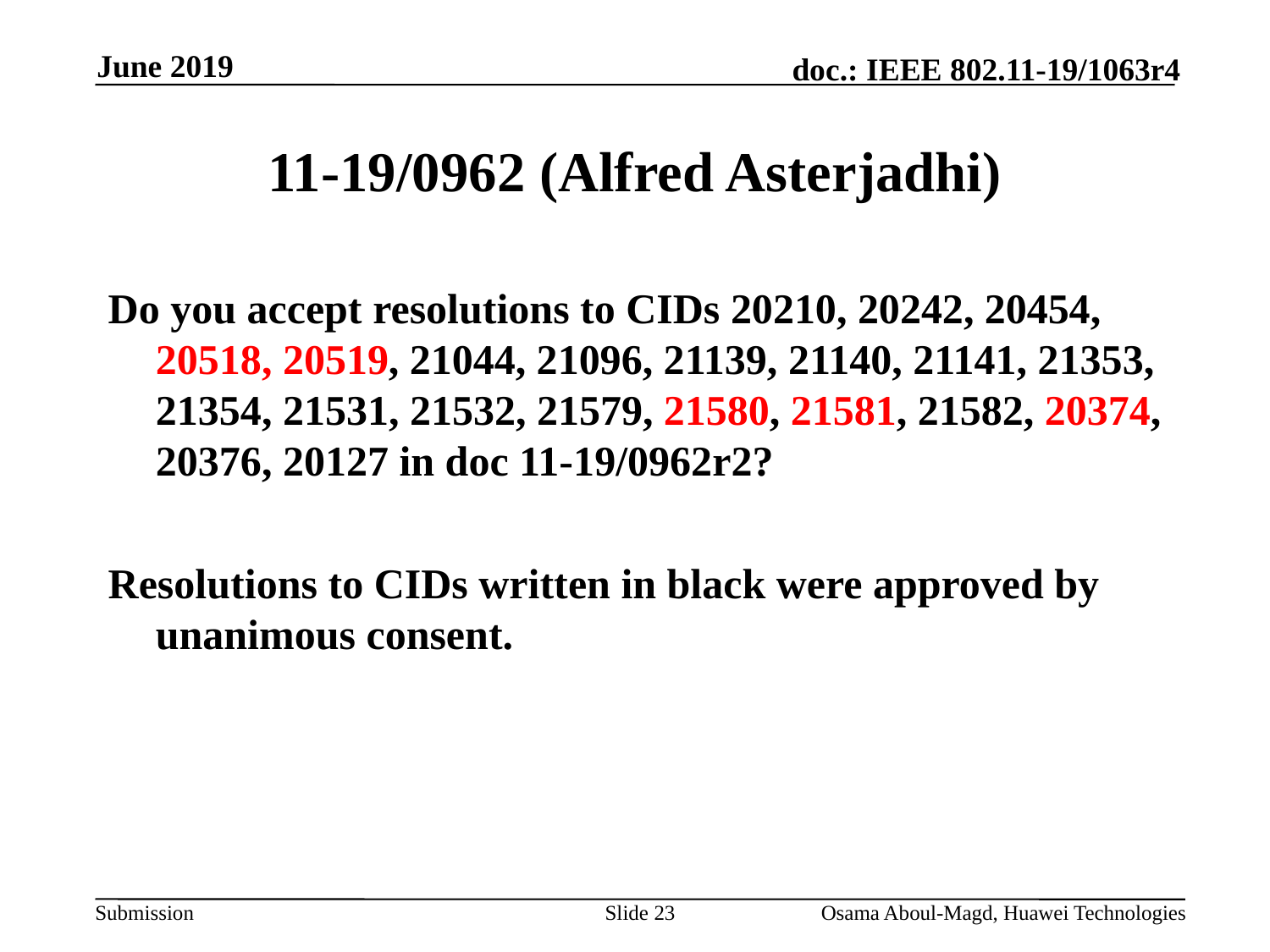

June 2019
# 11-19/0962 (Alfred Asterjadhi)
Do you accept resolutions to CIDs 20210, 20242, 20454, 20518, 20519, 21044, 21096, 21139, 21140, 21141, 21353, 21354, 21531, 21532, 21579, 21580, 21581, 21582, 20374, 20376, 20127 in doc 11-19/0962r2?

Resolutions to CIDs written in black were approved by unanimous consent.

Slide 23
Osama Aboul-Magd, Huawei Technologies